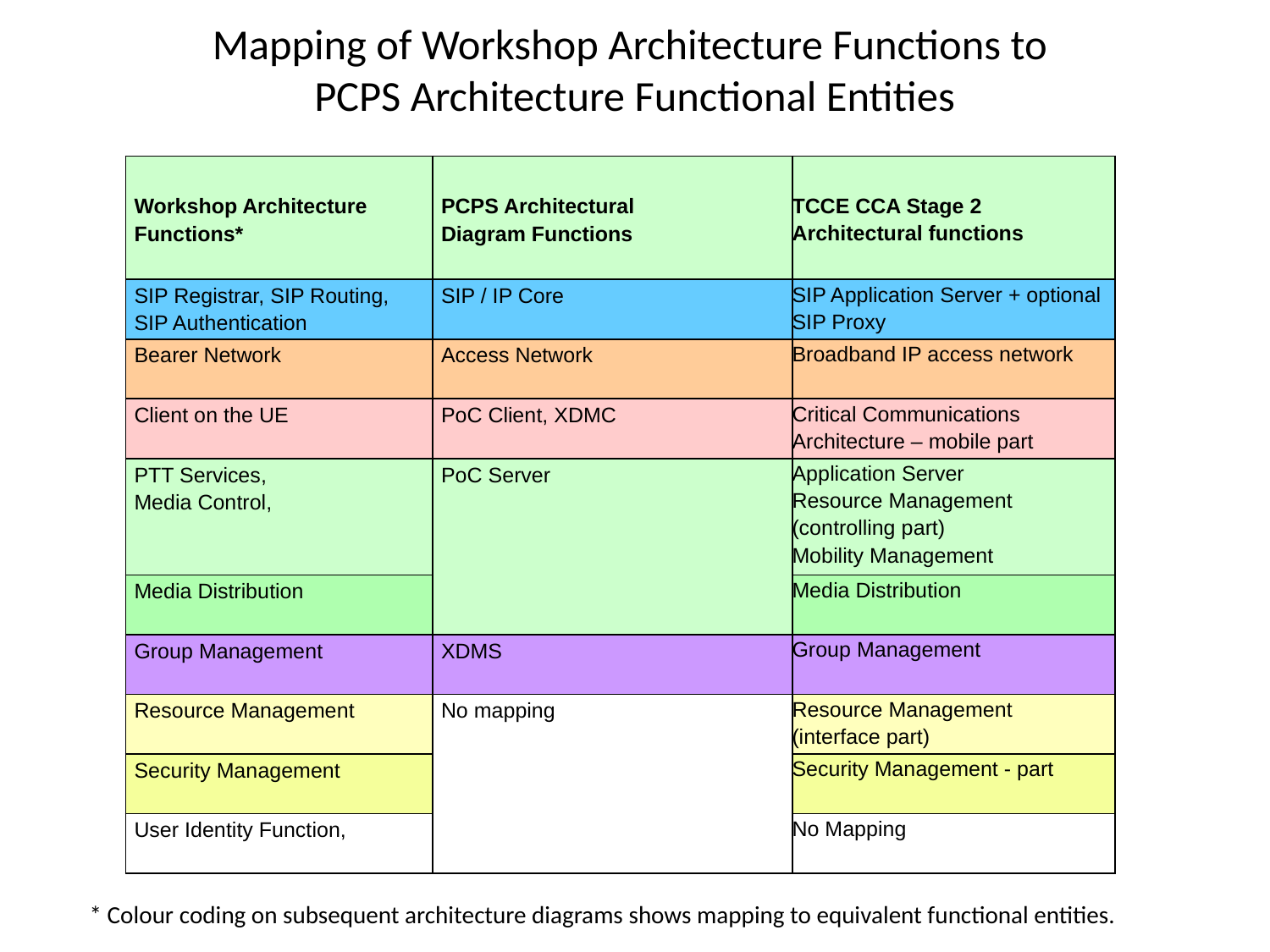

# Mapping of Workshop Architecture Functions to PCPS Architecture Functional Entities
| Workshop Architecture Functions\* | PCPS Architectural Diagram Functions | TCCE CCA Stage 2 Architectural functions |
| --- | --- | --- |
| SIP Registrar, SIP Routing, SIP Authentication | SIP / IP Core | SIP Application Server + optional SIP Proxy |
| Bearer Network | Access Network | Broadband IP access network |
| Client on the UE | PoC Client, XDMC | Critical Communications Architecture – mobile part |
| PTT Services, Media Control, | PoC Server | Application Server Resource Management (controlling part) Mobility Management |
| Media Distribution |  | Media Distribution |
| Group Management | XDMS | Group Management |
| Resource Management | No mapping | Resource Management (interface part) |
| Security Management |  | Security Management - part |
| User Identity Function, |  | No Mapping |
* Colour coding on subsequent architecture diagrams shows mapping to equivalent functional entities.